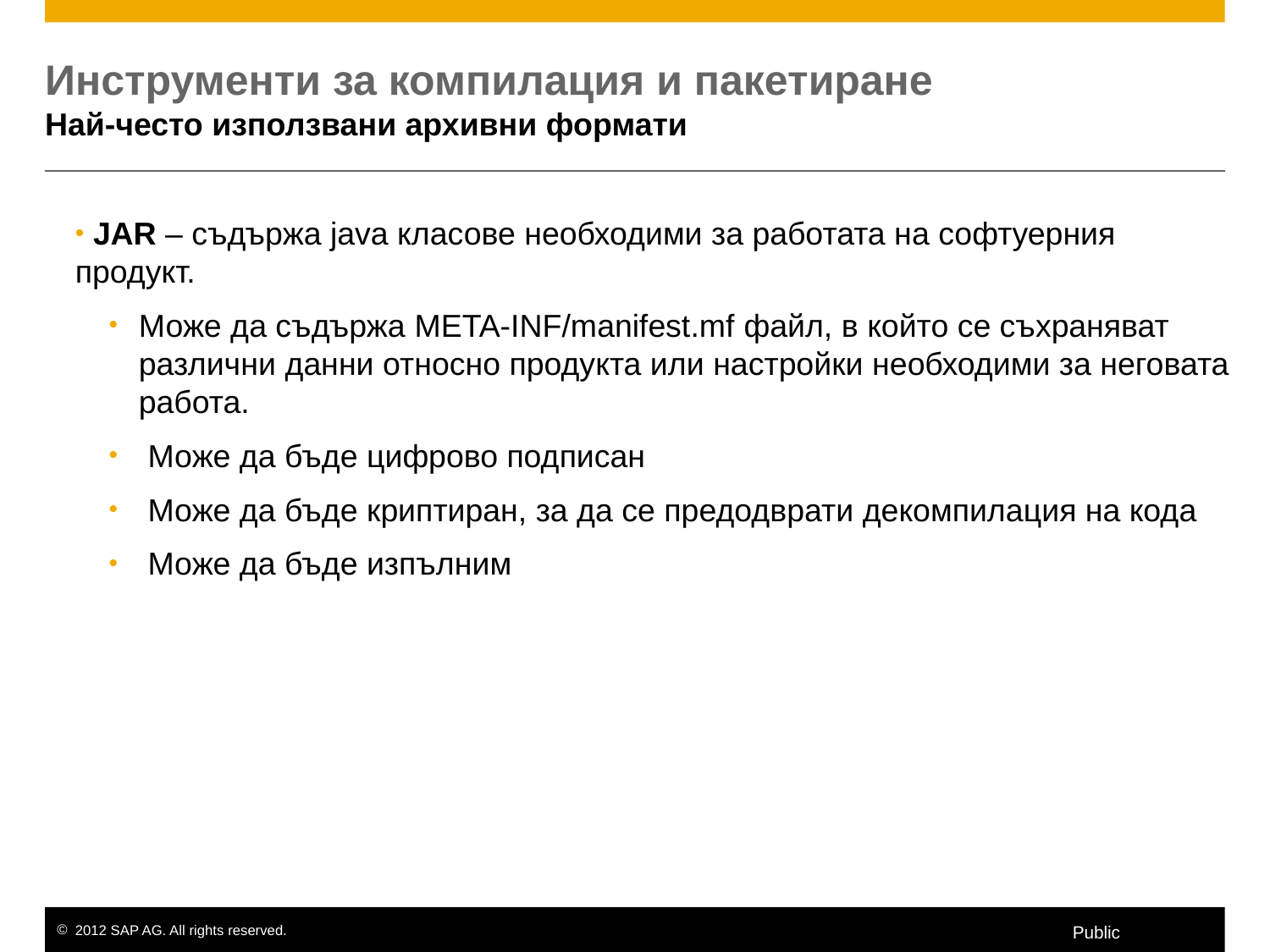

# Инструменти за компилация и пакетиране Най-често използвани архивни формати
 JAR – съдържа java класове необходими за работата на софтуерния продукт.
Може да съдържа META-INF/manifest.mf файл, в който се съхраняват различни данни относно продукта или настройки необходими за неговата работа.
 Може да бъде цифрово подписан
 Може да бъде криптиран, за да се предодврати декомпилация на кода
 Може да бъде изпълним